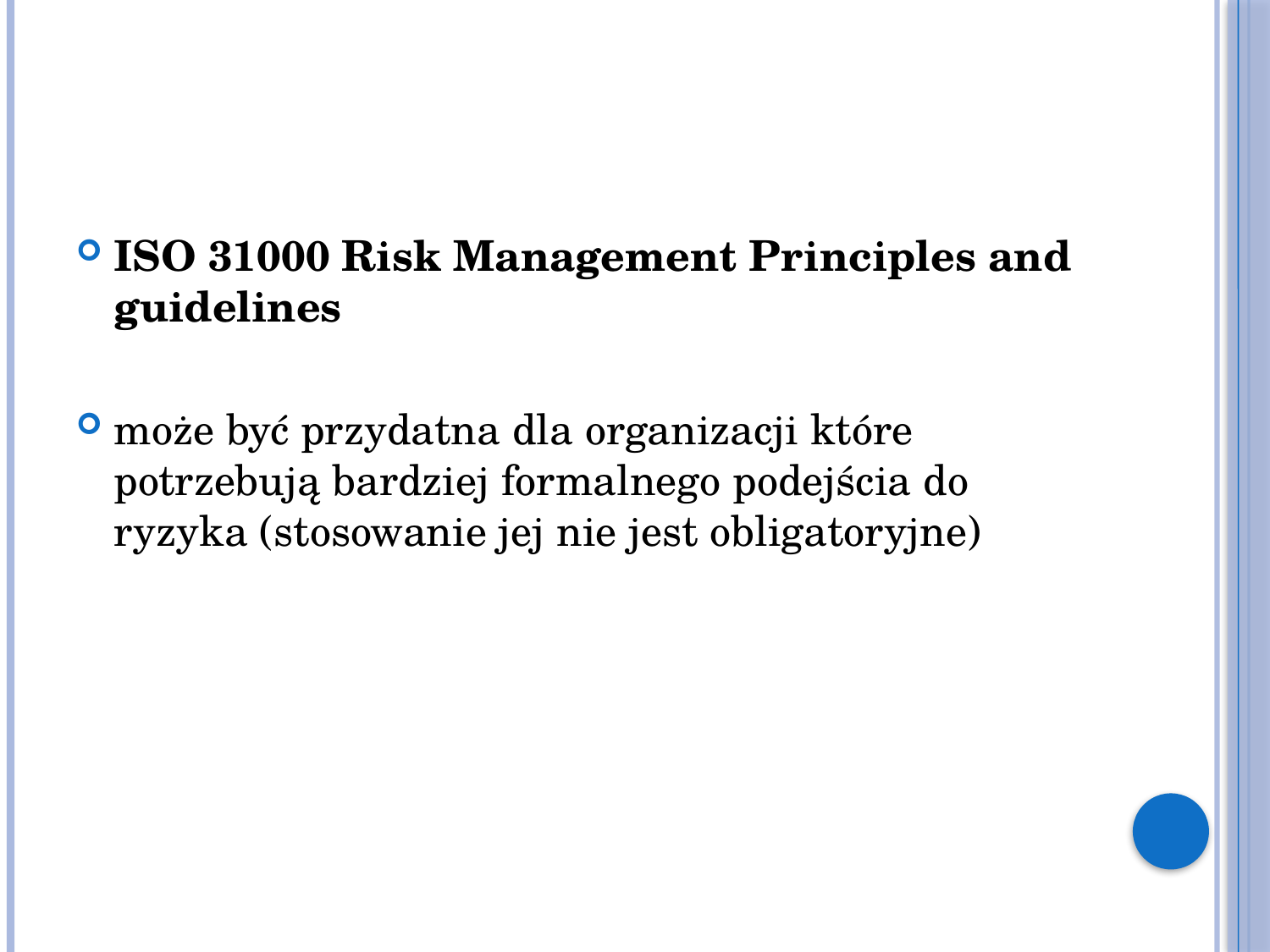

#
ISO 31000 Risk Management Principles and guidelines

może być przydatna dla organizacji które potrzebują bardziej formalnego podejścia do ryzyka (stosowanie jej nie jest obligatoryjne)